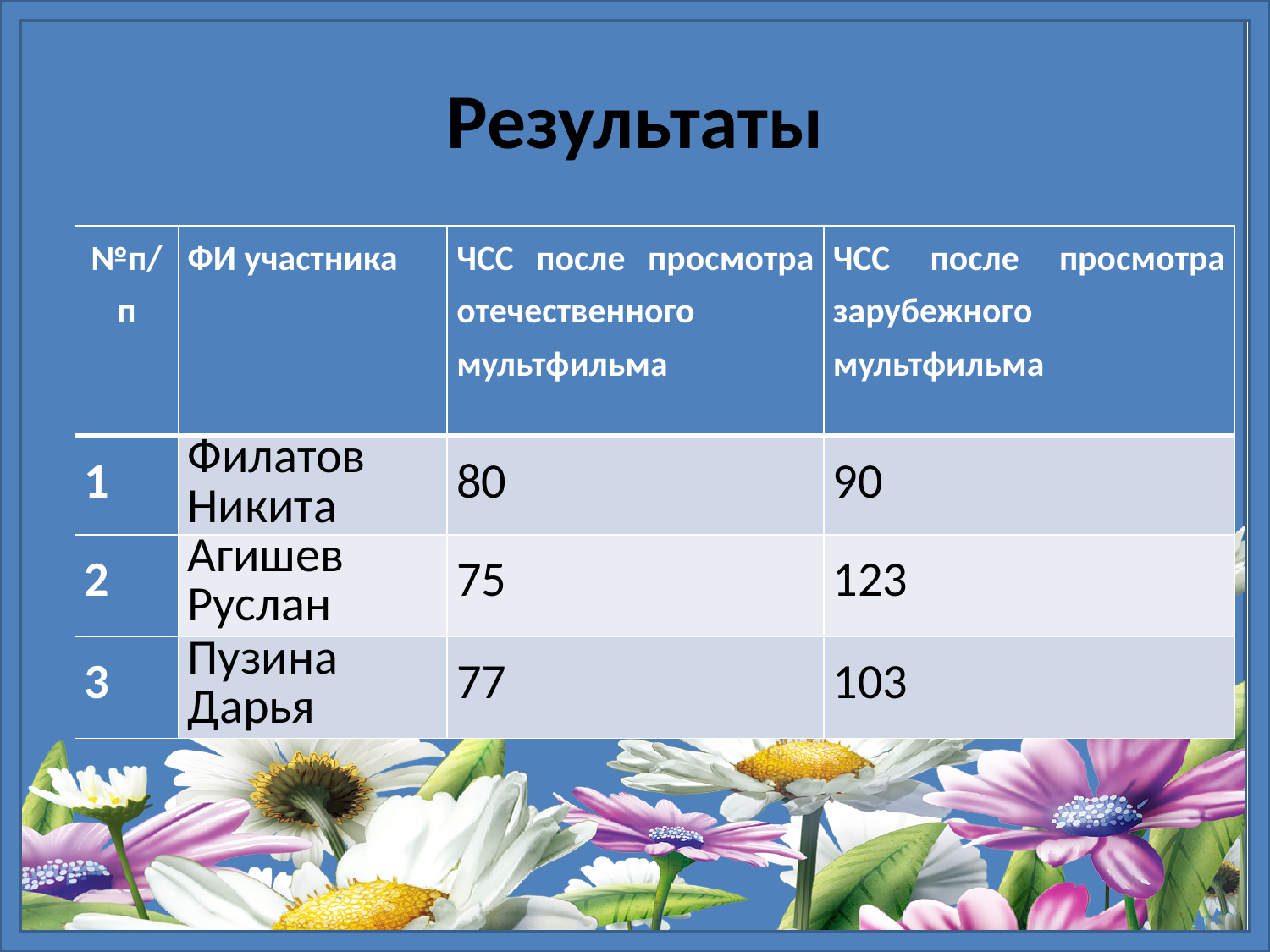

# Результаты
| №п/п | ФИ участника | ЧСС после просмотра отечественного мультфильма | ЧСС после просмотра зарубежного мультфильма |
| --- | --- | --- | --- |
| 1 | Филатов Никита | 80 | 90 |
| 2 | Агишев Руслан | 75 | 123 |
| 3 | Пузина Дарья | 77 | 103 |